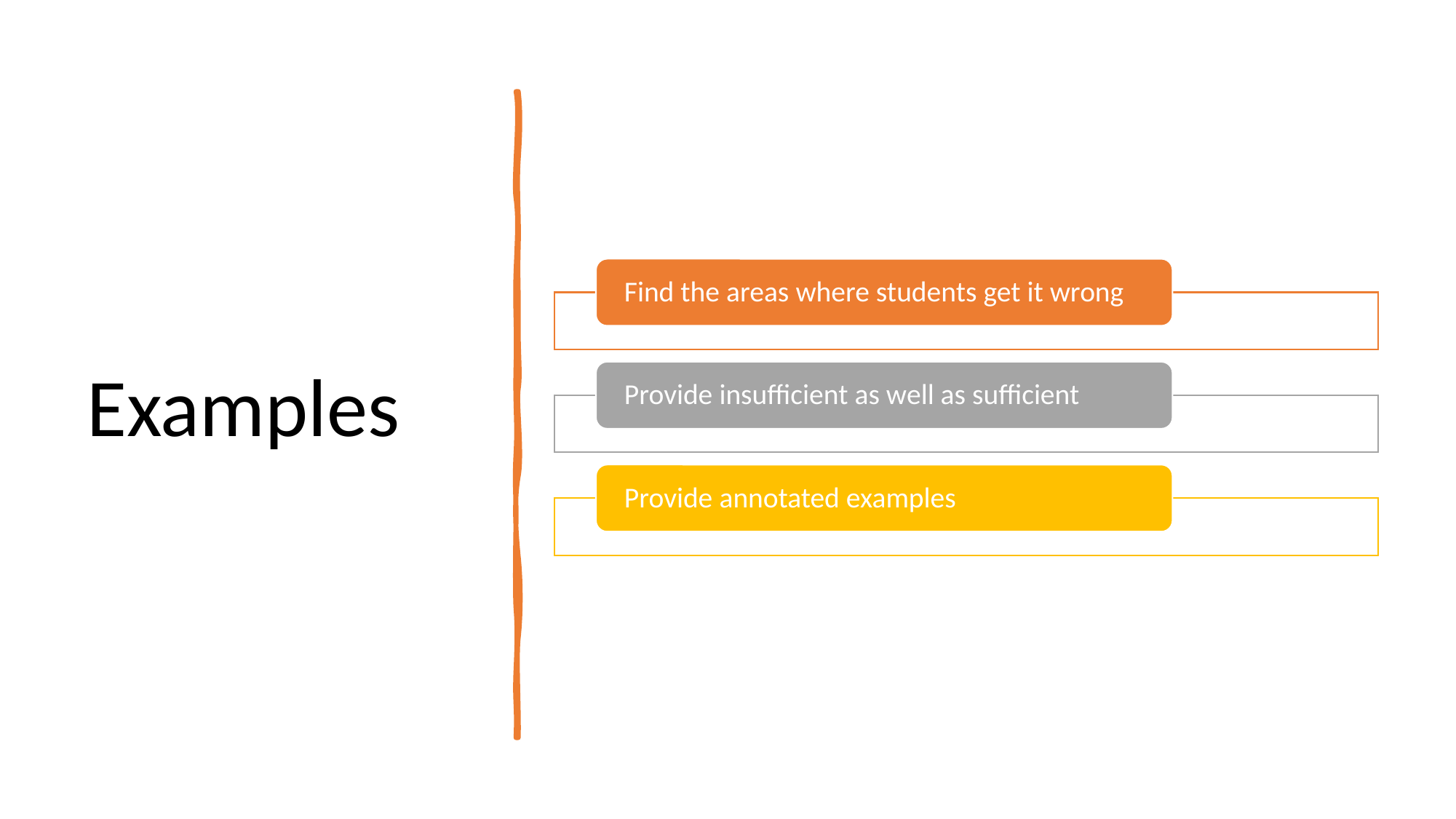

Find the areas where students get it wrong
Provide insufficient as well as sufficient
Provide annotated examples
# Examples